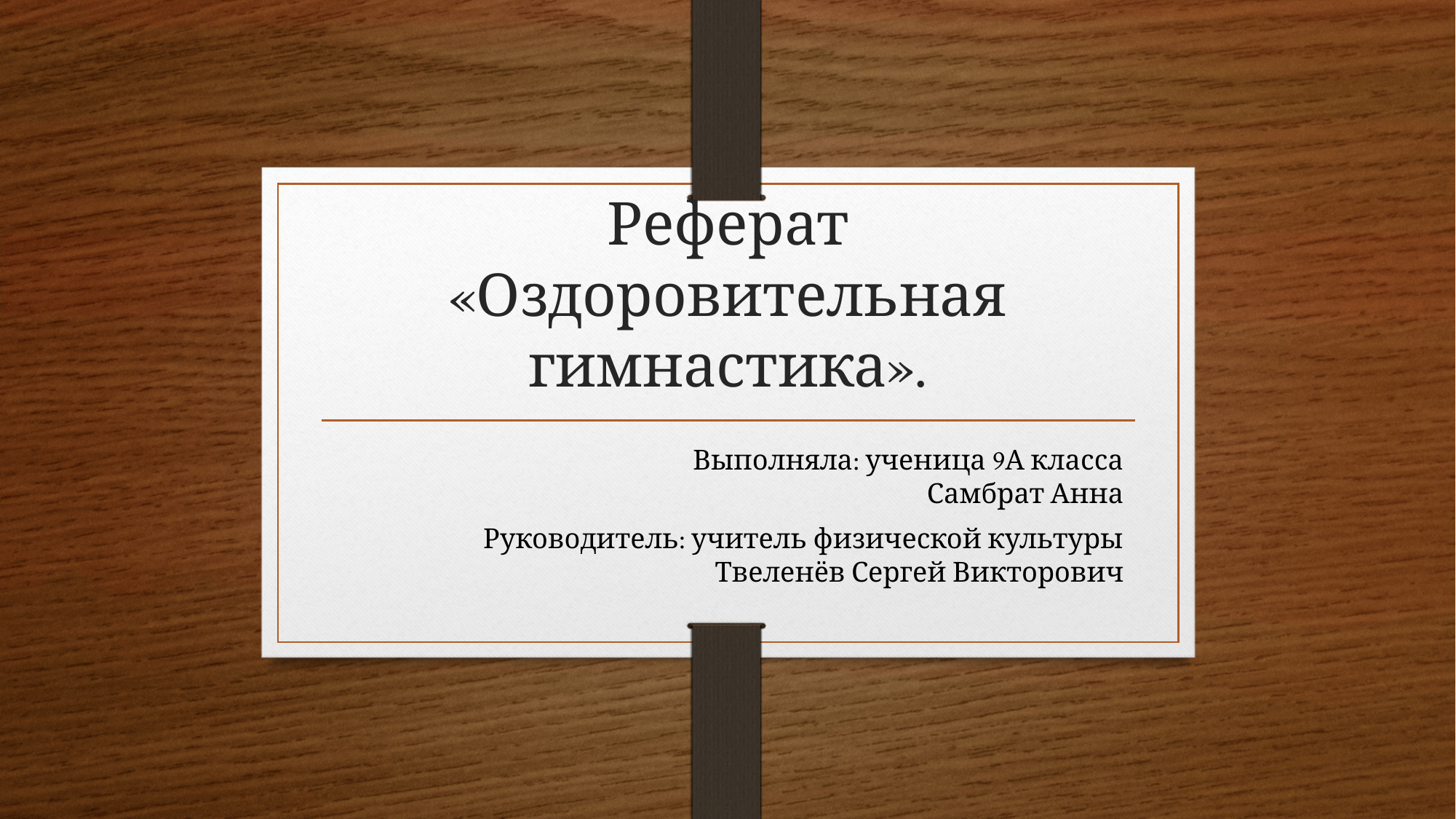

# Реферат «Оздоровительная гимнастика».
Выполняла: ученица 9А класса
                            Самбрат Анна
Руководитель: учитель физической культуры
                          Твеленёв Сергей Викторович